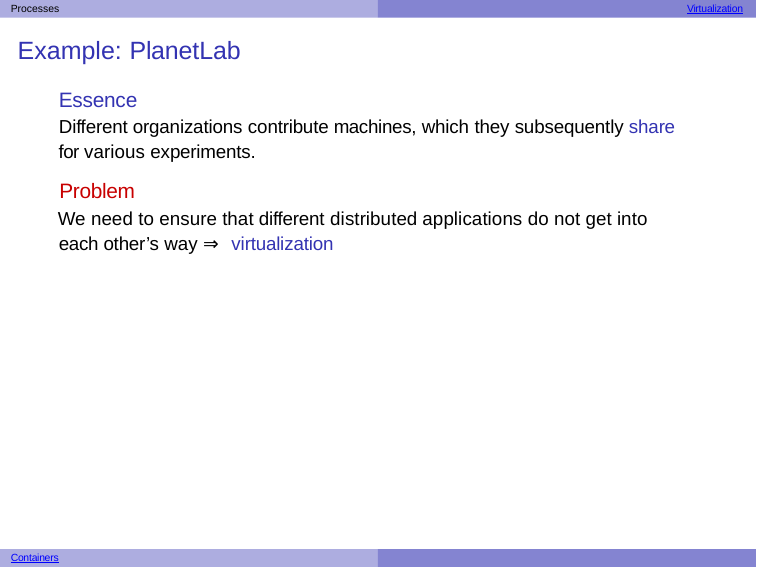

Processes	Virtualization
# Example: PlanetLab
Essence
Different organizations contribute machines, which they subsequently share for various experiments.
Problem
We need to ensure that different distributed applications do not get into each other’s way ⇒ virtualization

Containers